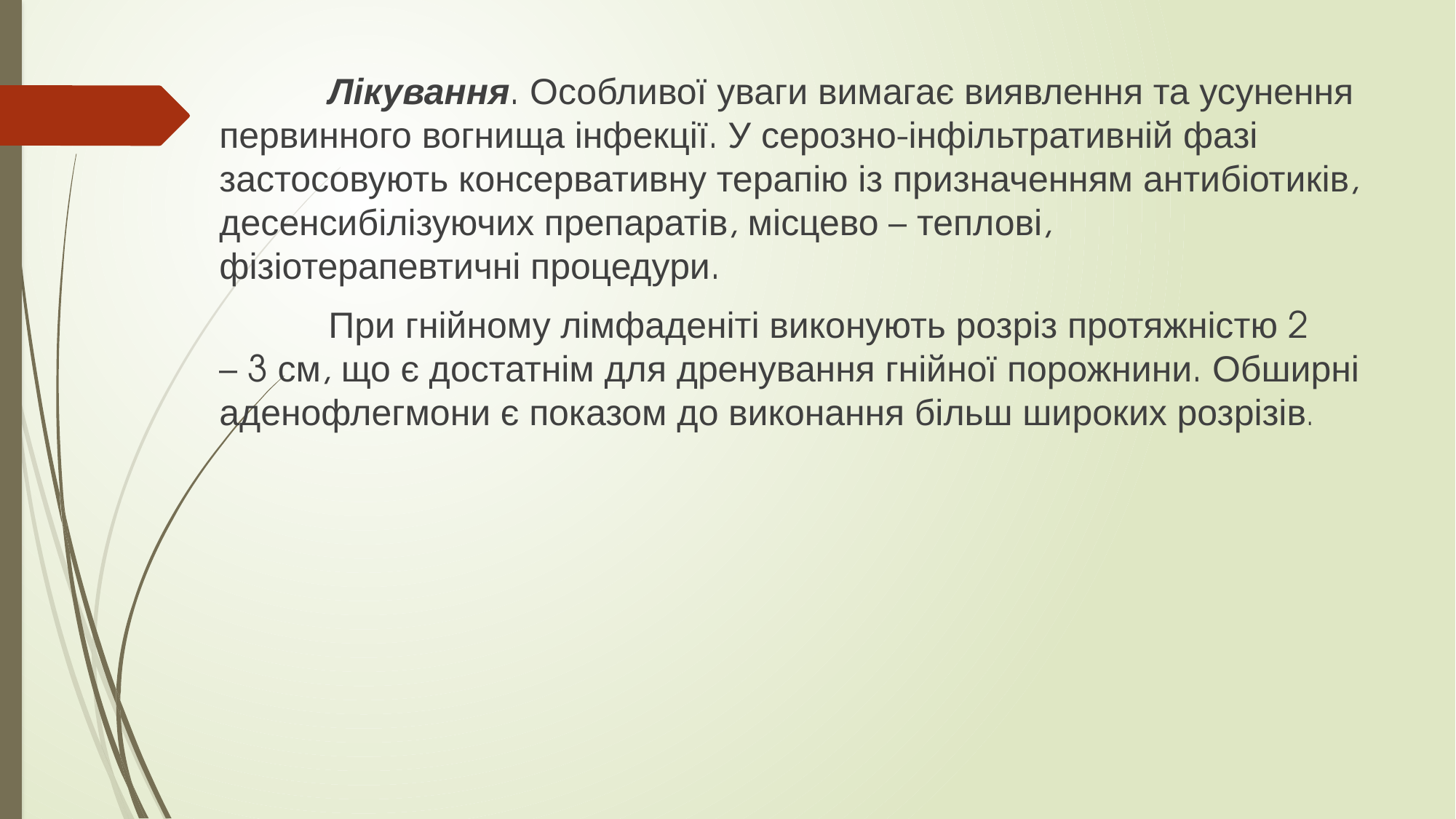

Лікування. Особливої уваги вимагає виявлення та усунення первинного вогнища інфекції. У серозно-інфільтративній фазі застосовують консервативну терапію із призначенням антибіотиків, десенсибілізуючих препаратів, місцево – теплові, фізіотерапевтичні процедури.
	При гнійному лімфаденіті виконують розріз протяжністю 2 – 3 см, що є достатнім для дренування гнійної порожнини. Обширні аденофлегмони є показом до виконання більш широких розрізів.